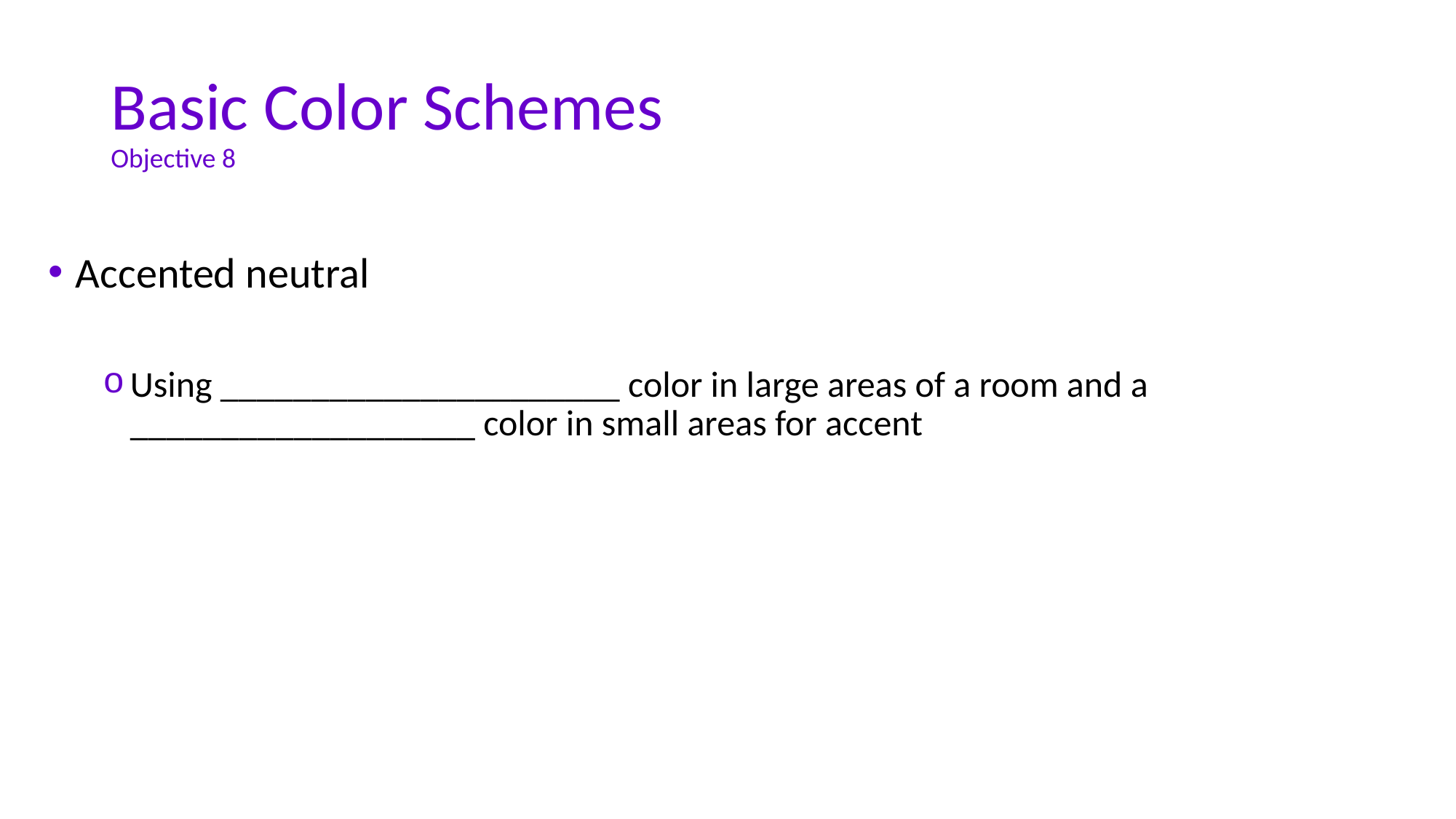

# Basic Color Schemes Objective 8
Accented neutral

Using ______________________ color in large areas of a room and a ___________________ color in small areas for accent